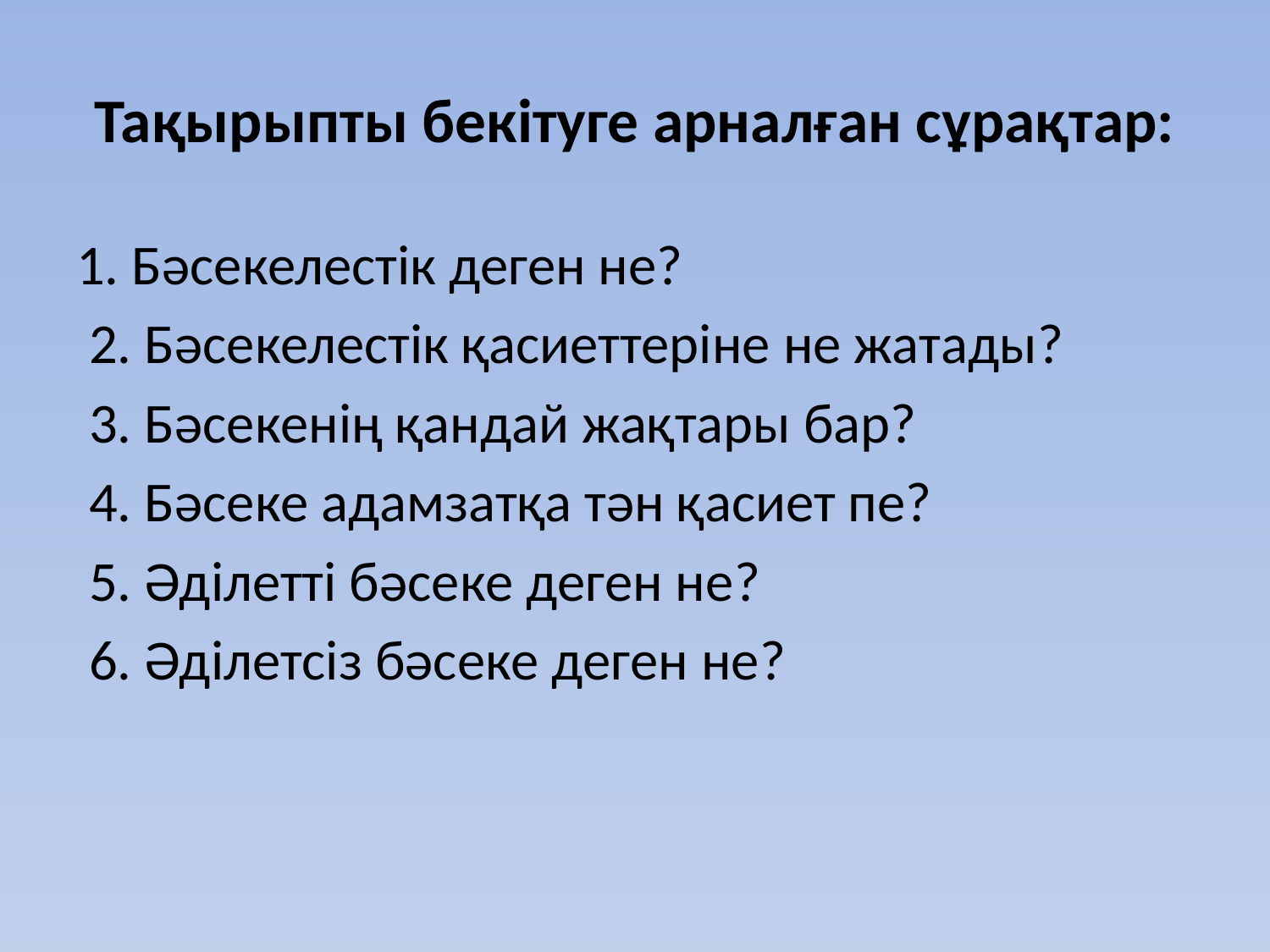

# Тақырыпты бекітуге арналған сұрақтар:
1. Бәсекелестік деген не?
 2. Бәсекелестік қасиеттеріне не жатады?
 3. Бәсекенің қандай жақтары бар?
 4. Бәсеке адамзатқа тән қасиет пе?
 5. Әділетті бәсеке деген не?
 6. Әділетсіз бәсеке деген не?